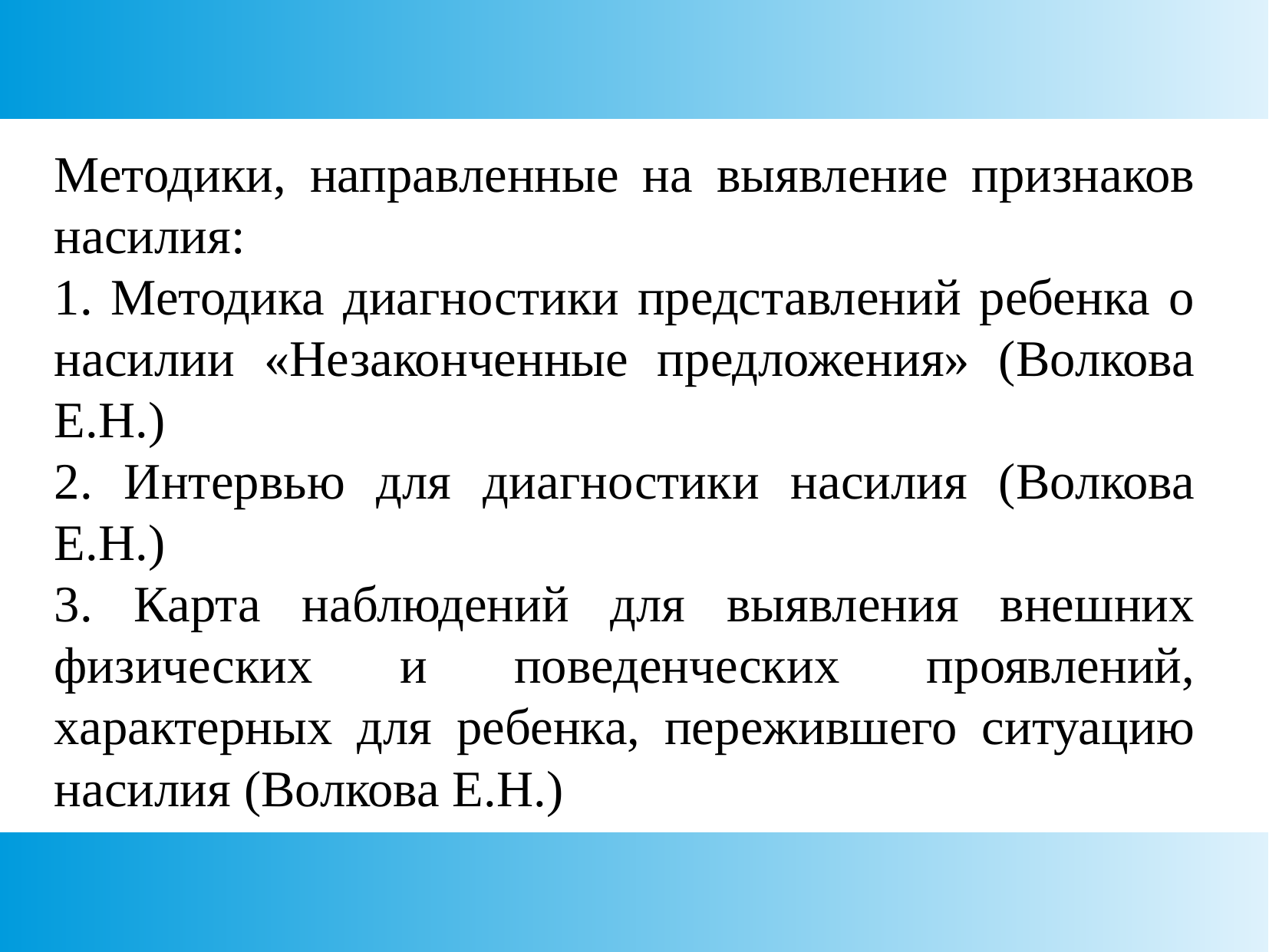

Методики, направленные на выявление признаков насилия:
1. Методика диагностики представлений ребенка о насилии «Незаконченные предложения» (Волкова Е.Н.)
2. Интервью для диагностики насилия (Волкова Е.Н.)
3. Карта наблюдений для выявления внешних физических и поведенческих проявлений, характерных для ребенка, пережившего ситуацию насилия (Волкова Е.Н.)